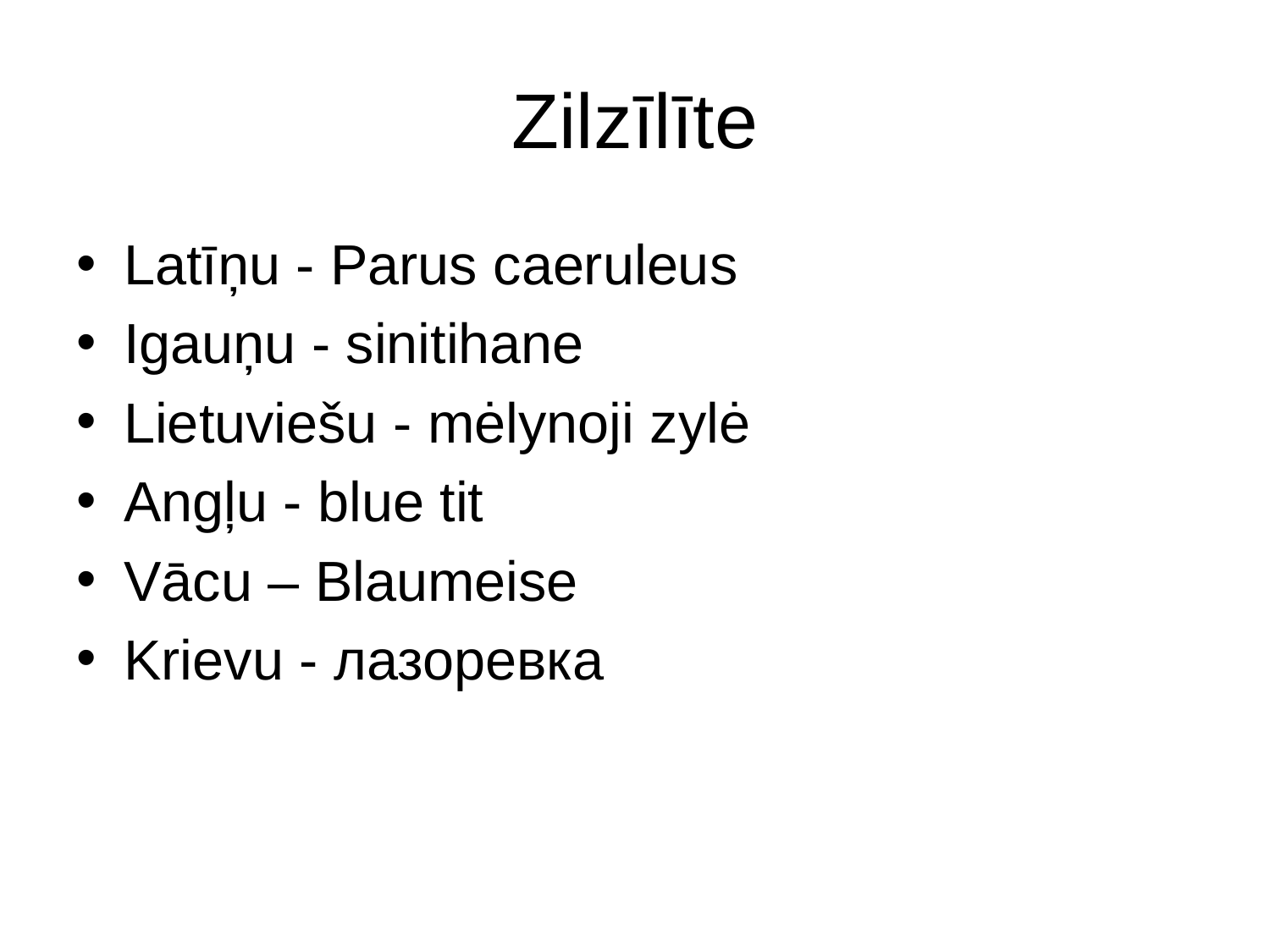

# Zilzīlīte
Latīņu - Parus caeruleus
Igauņu - sinitihane
Lietuviešu - mėlynoji zylė
Angļu - blue tit
Vācu – Blaumeise
Krievu - лазоревка